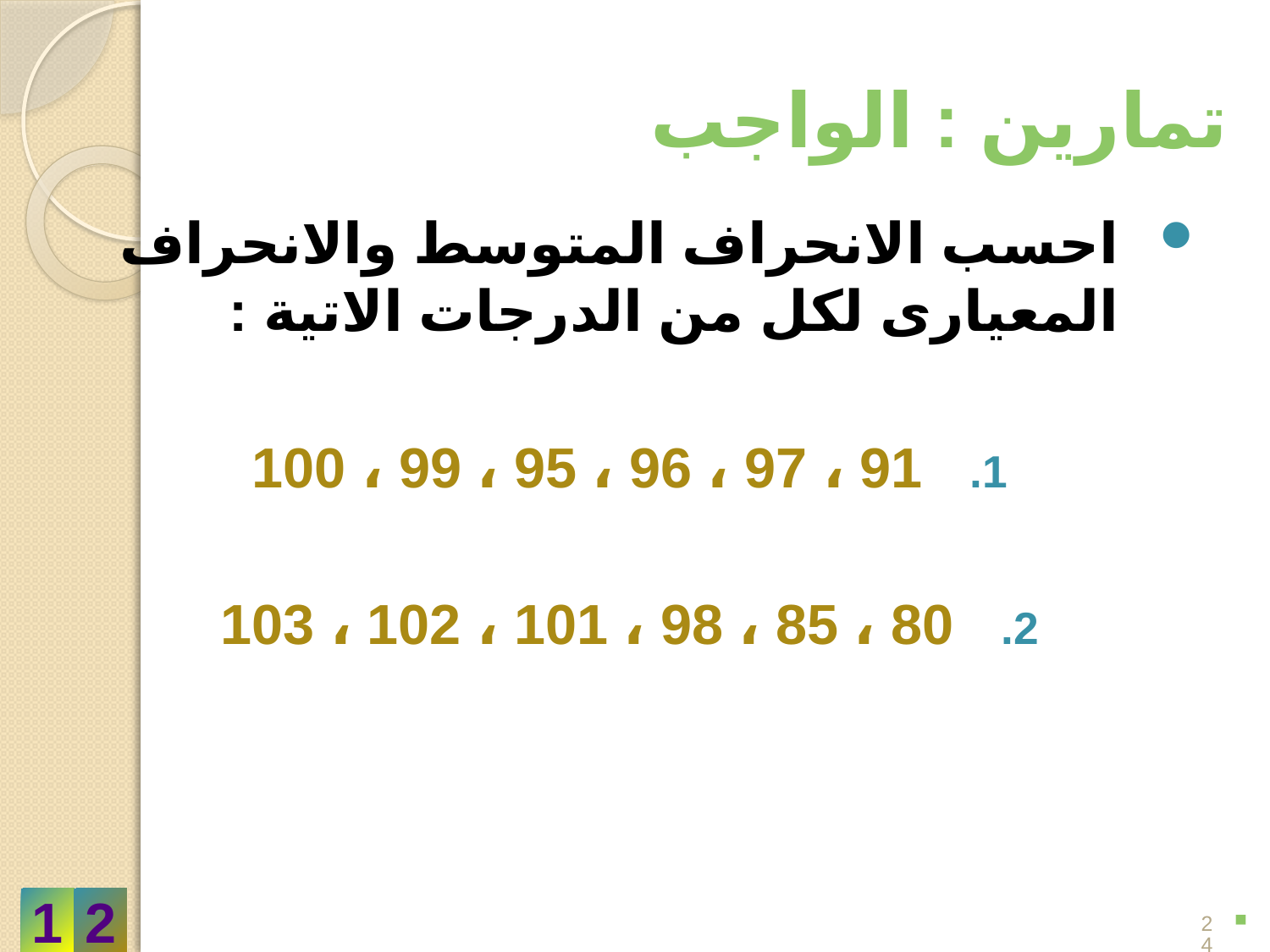

# تمارين : الواجب
احسب الانحراف المتوسط والانحراف المعيارى لكل من الدرجات الاتية :

91 ، 97 ، 96 ، 95 ، 99 ، 100

80 ، 85 ، 98 ، 101 ، 102 ، 103
24
1
2